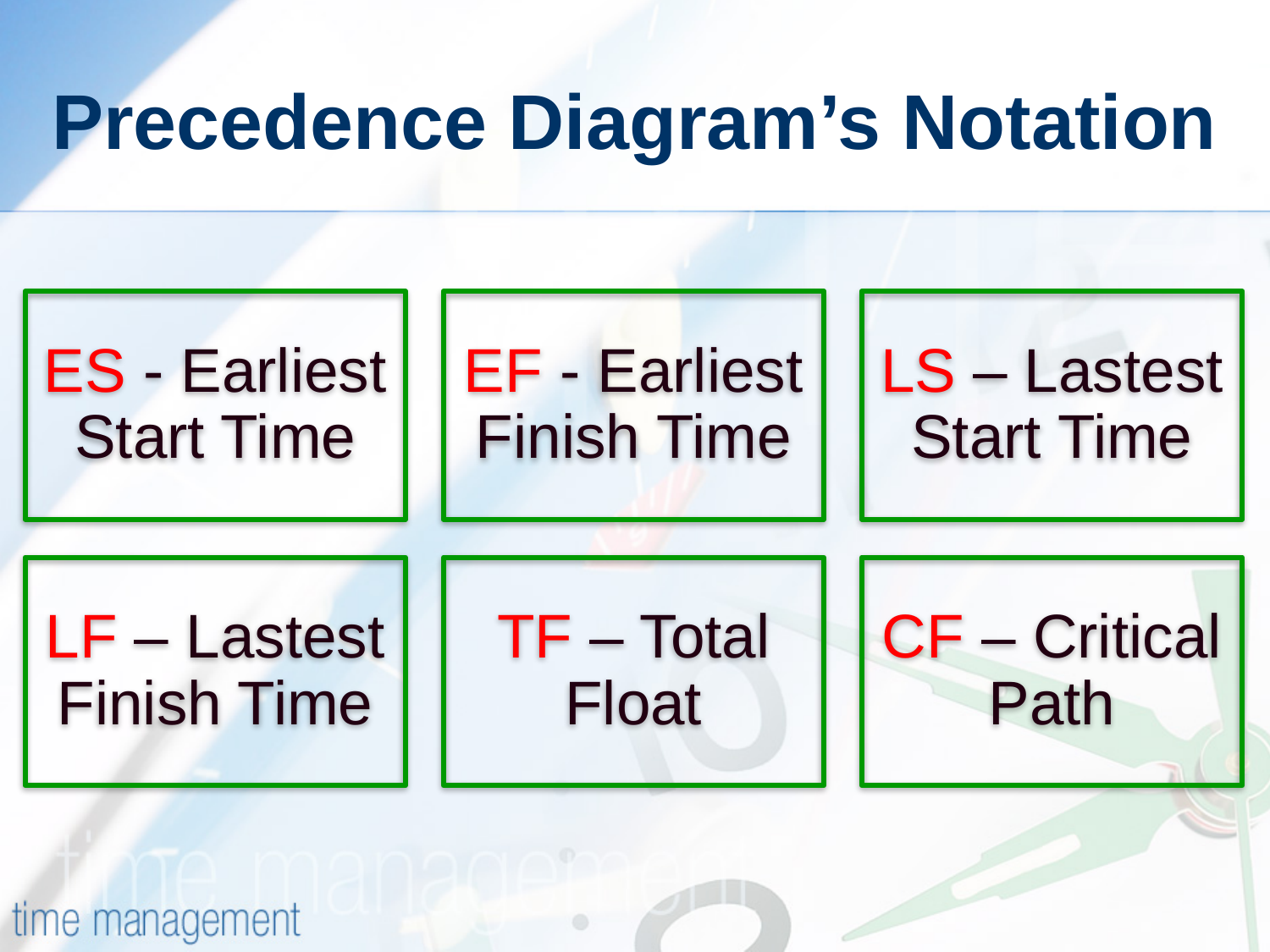

# Precedence Diagram’s Notation
LS – Lastest Start Time
EF - Earliest Finish Time
ES - Earliest Start Time
CF – Critical Path
TF – Total Float
LF – Lastest Finish Time